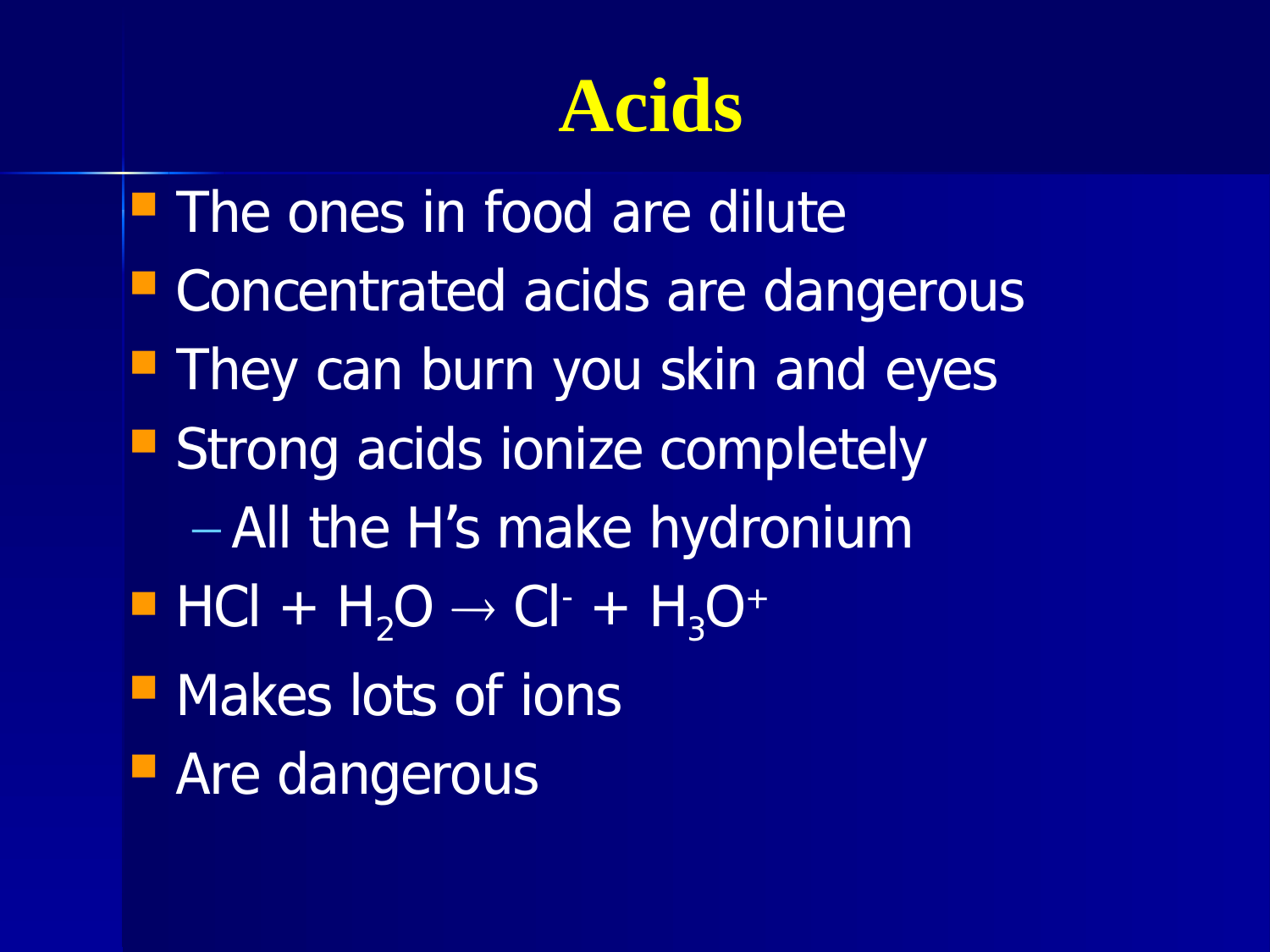

# Acids
The ones in food are dilute
Concentrated acids are dangerous
They can burn you skin and eyes
Strong acids ionize completely
All the H’s make hydronium
HCl + H2O → Cl- + H3O+
Makes lots of ions
Are dangerous